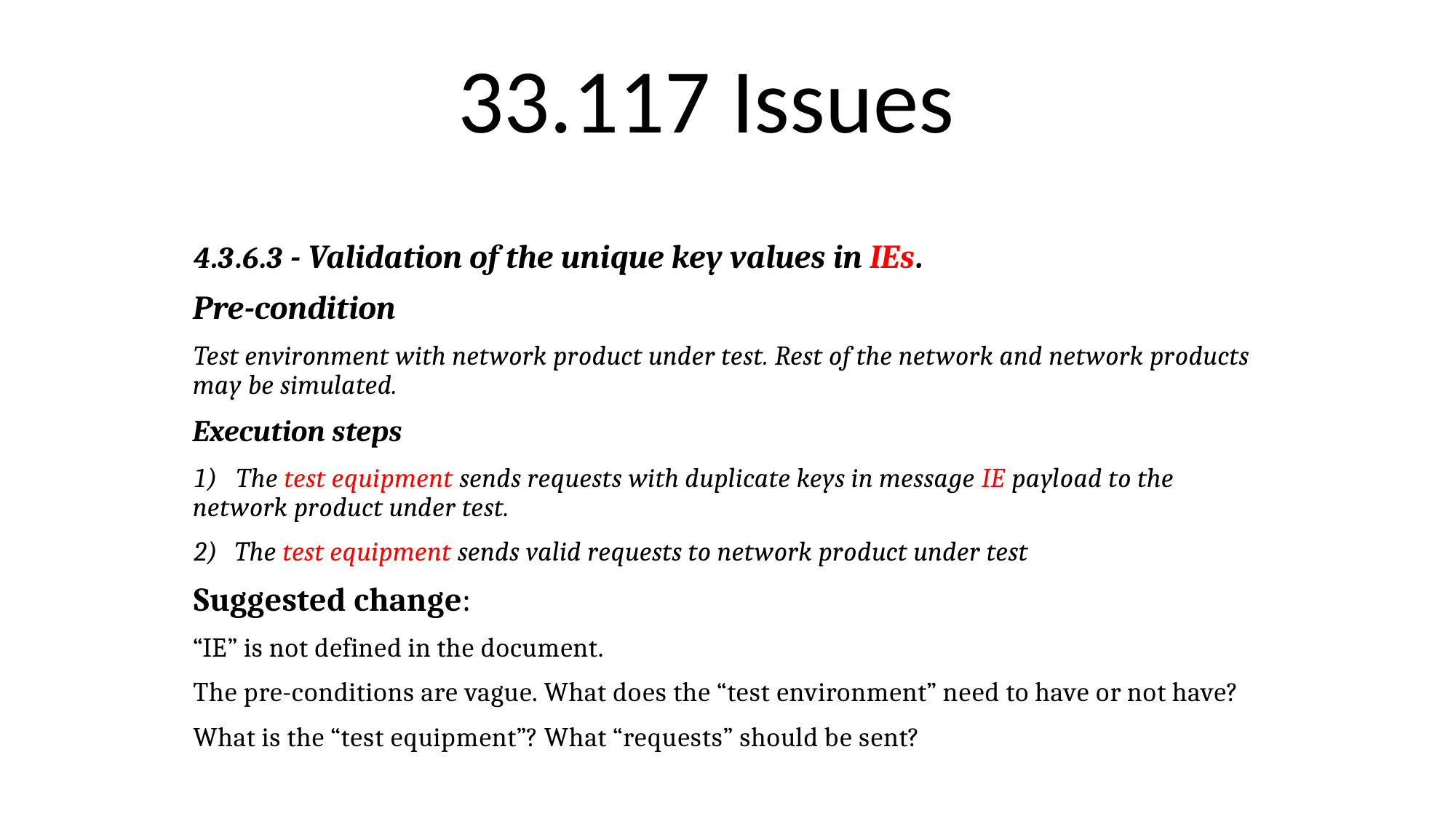

# 33.117 Issues
4.3.6.3 - Validation of the unique key values in IEs.
Pre-condition
Test environment with network product under test. Rest of the network and network products may be simulated.
Execution steps
1)   The test equipment sends requests with duplicate keys in message IE payload to the network product under test.
The test equipment sends valid requests to network product under test
Suggested change:
“IE” is not defined in the document.
The pre-conditions are vague. What does the “test environment” need to have or not have?
What is the “test equipment”? What “requests” should be sent?